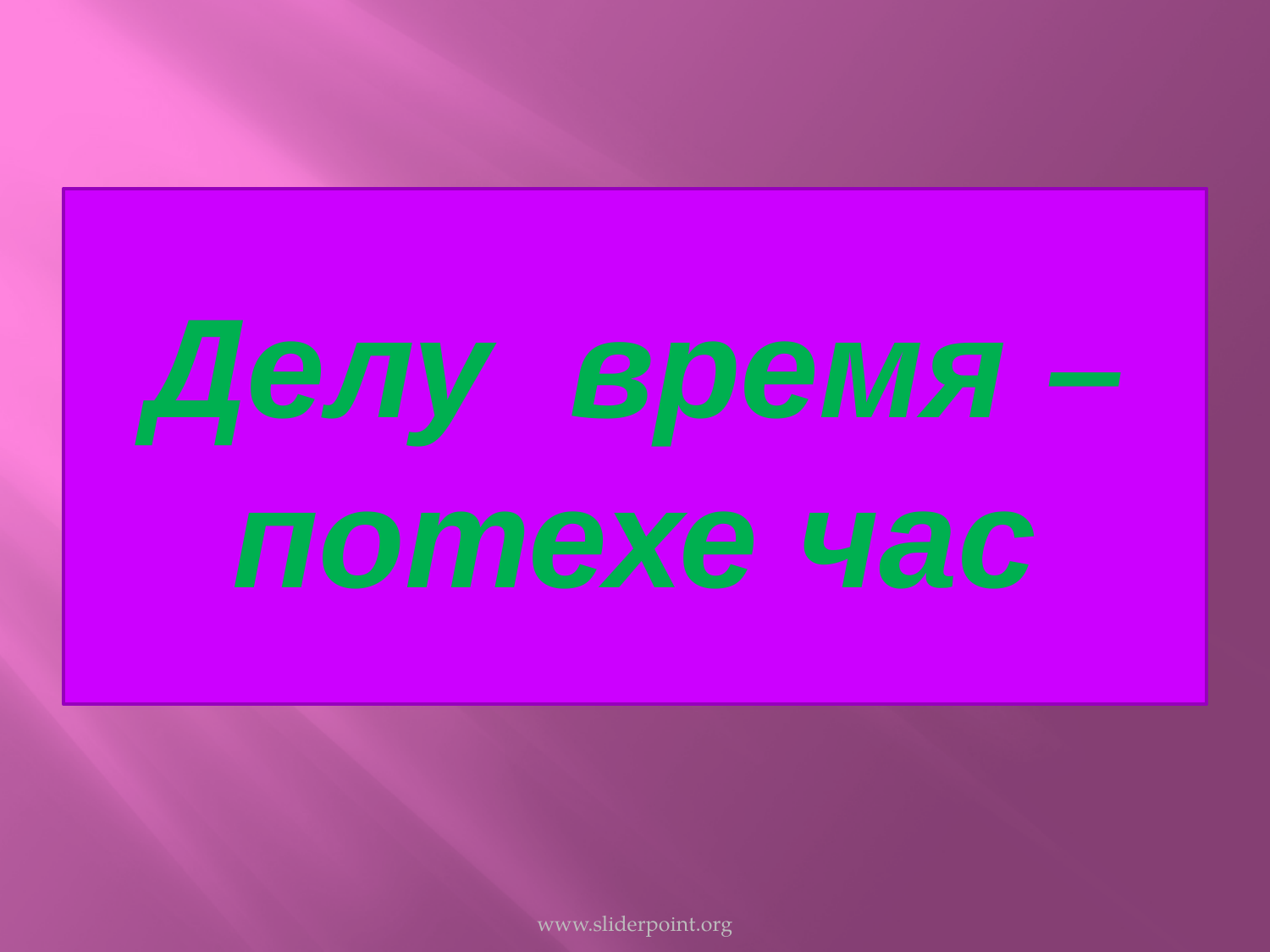

# Делу  время – потехе час
www.sliderpoint.org